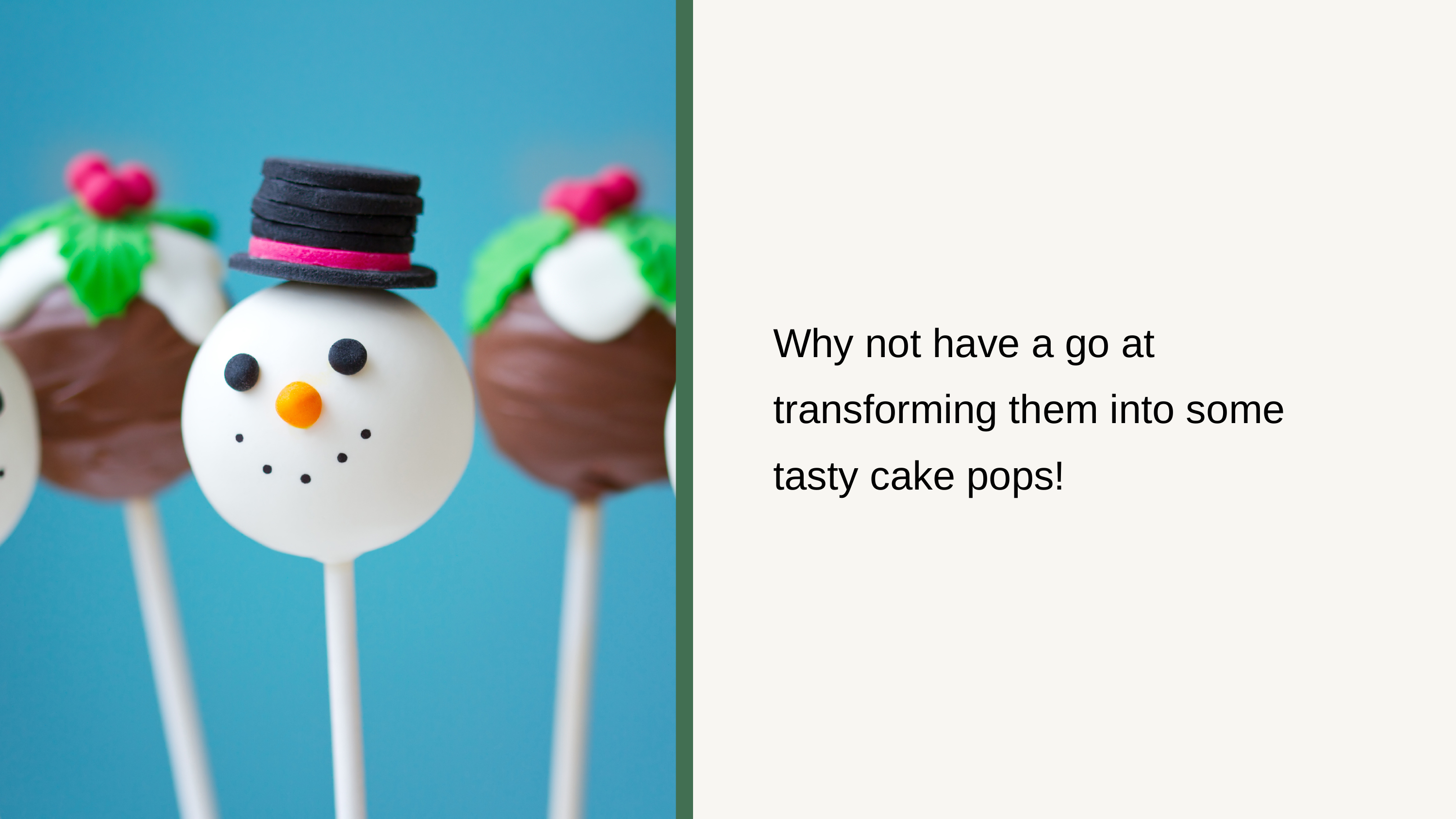

Why not have a go at transforming them into some tasty cake pops!